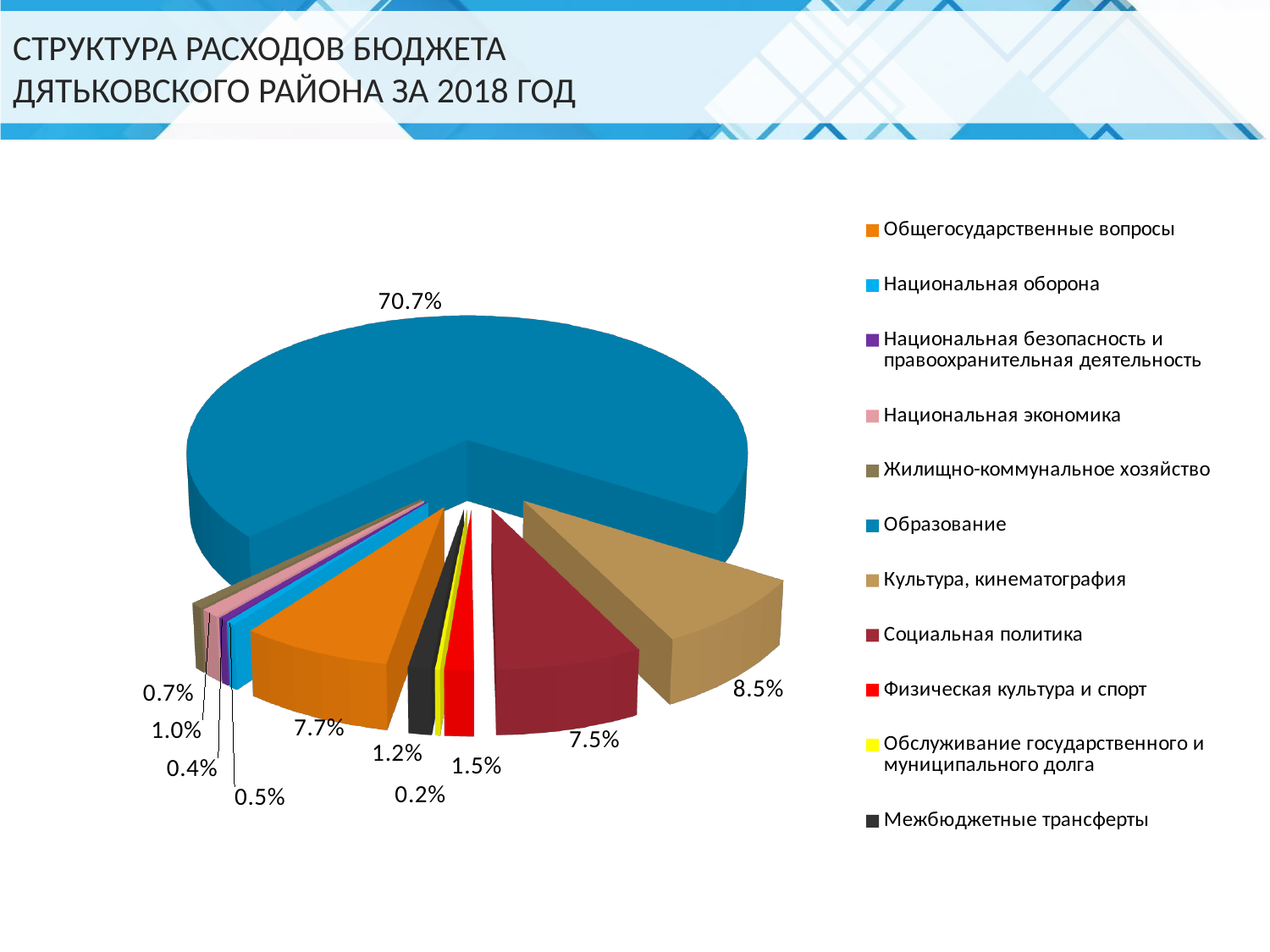

# СТРУКТУРА РАСХОДОВ БЮДЖЕТА ДЯТЬКОВСКОГО РАЙОНА ЗА 2018 ГОД

[unsupported chart]